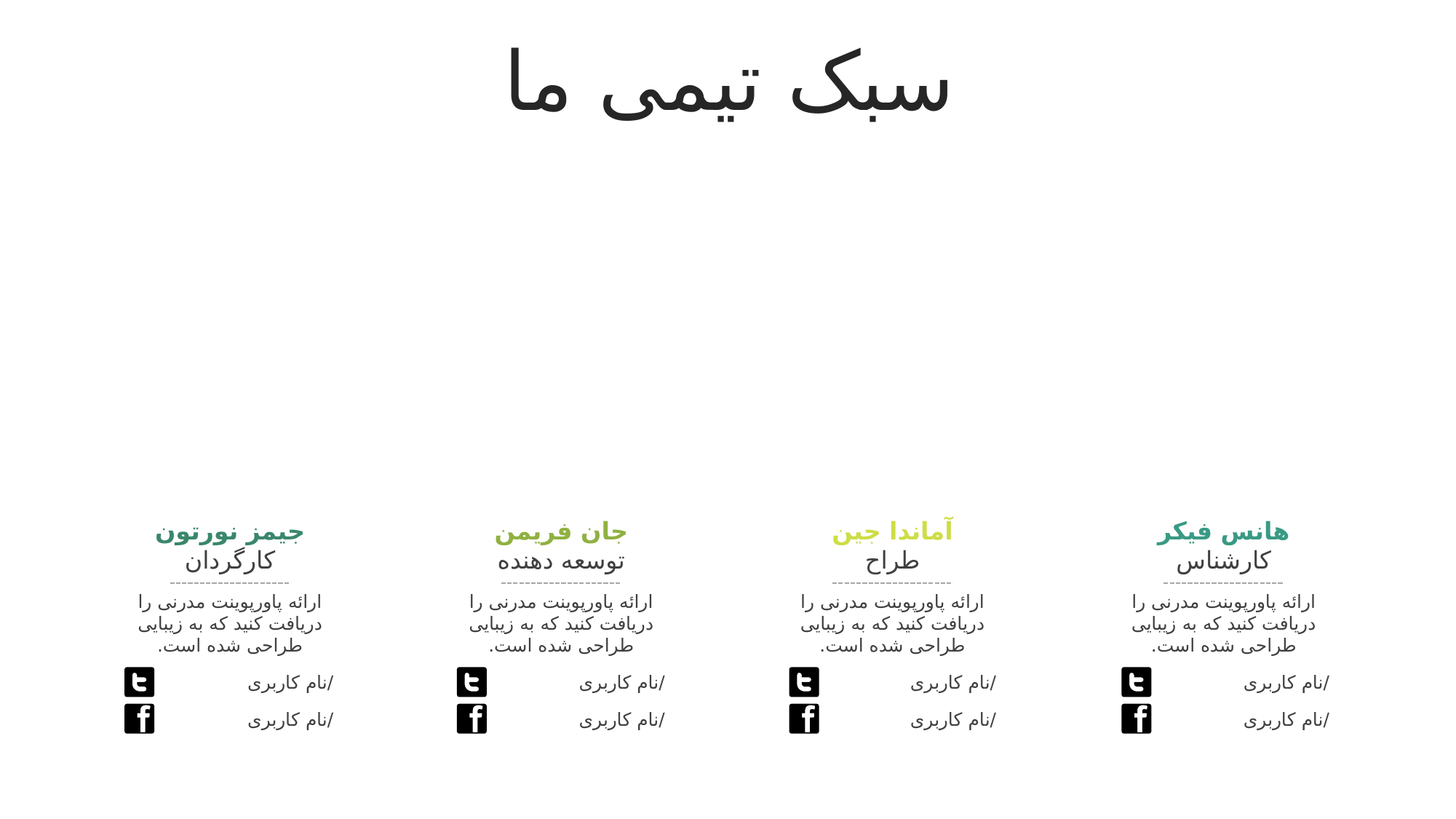

سبک تیمی ما

جیمز نورتون
کارگردان
ارائه پاورپوینت مدرنی را دریافت کنید که به زیبایی طراحی شده است.

/نام کاربری

/نام کاربری
جان فریمن
توسعه دهنده
ارائه پاورپوینت مدرنی را دریافت کنید که به زیبایی طراحی شده است.

/نام کاربری

/نام کاربری
آماندا جین
طراح
ارائه پاورپوینت مدرنی را دریافت کنید که به زیبایی طراحی شده است.

/نام کاربری

/نام کاربری
هانس فیکر
کارشناس
ارائه پاورپوینت مدرنی را دریافت کنید که به زیبایی طراحی شده است.

/نام کاربری

/نام کاربری